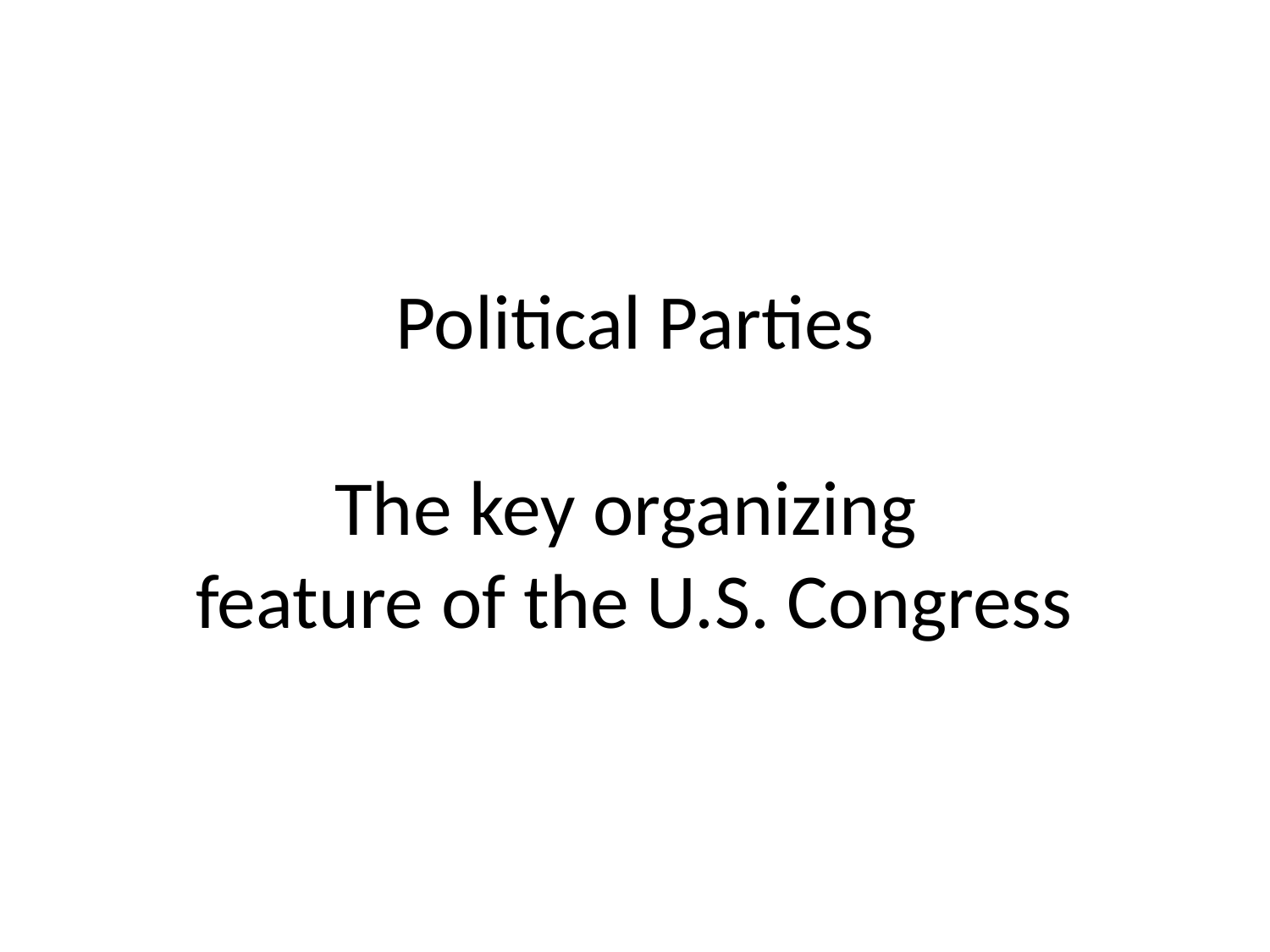

# Political Parties The key organizing feature of the U.S. Congress